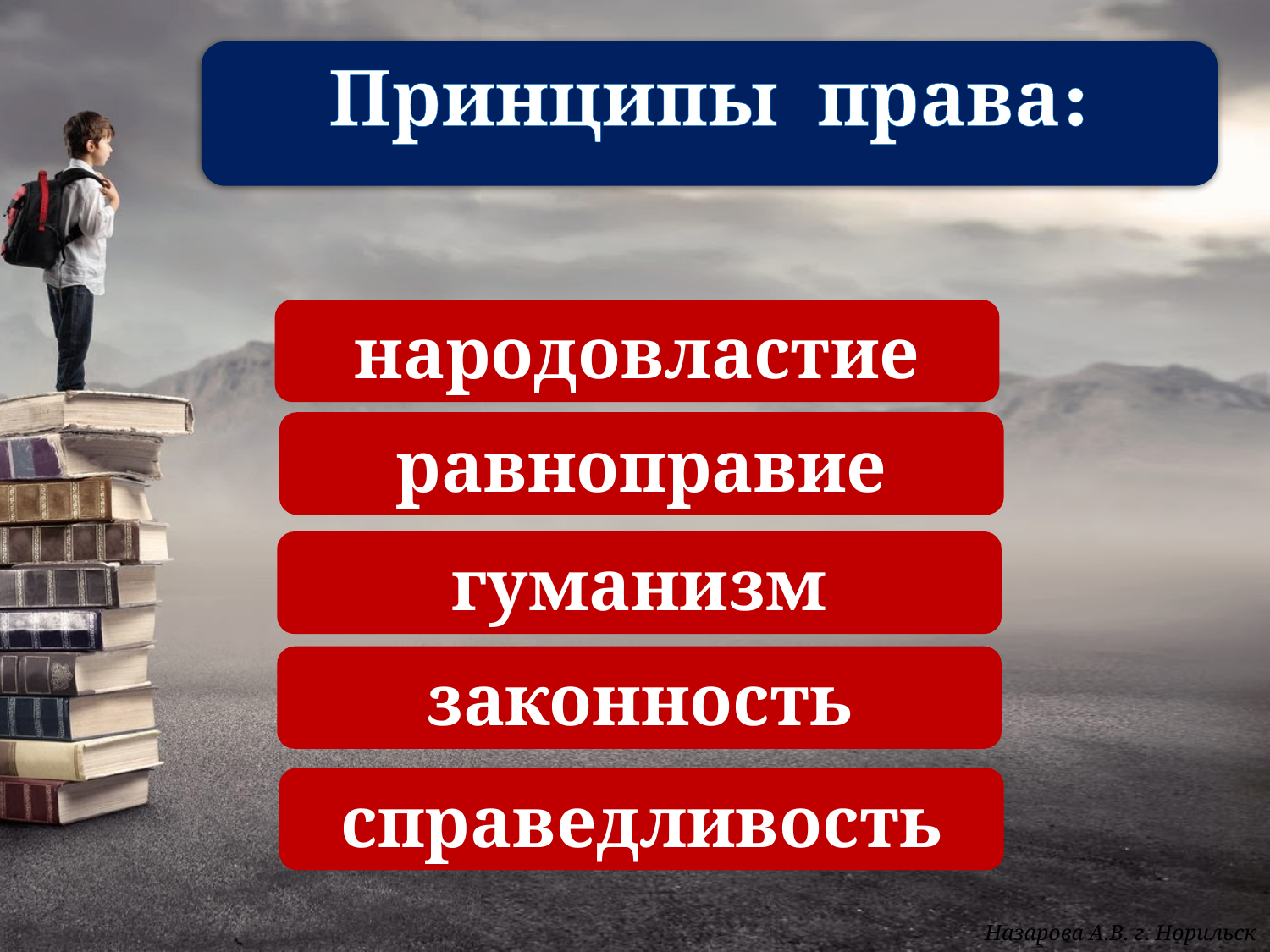

Принципы  права:

народовластие
равноправие
гуманизм
законность
справедливость
Назарова А.В. г. Норильск